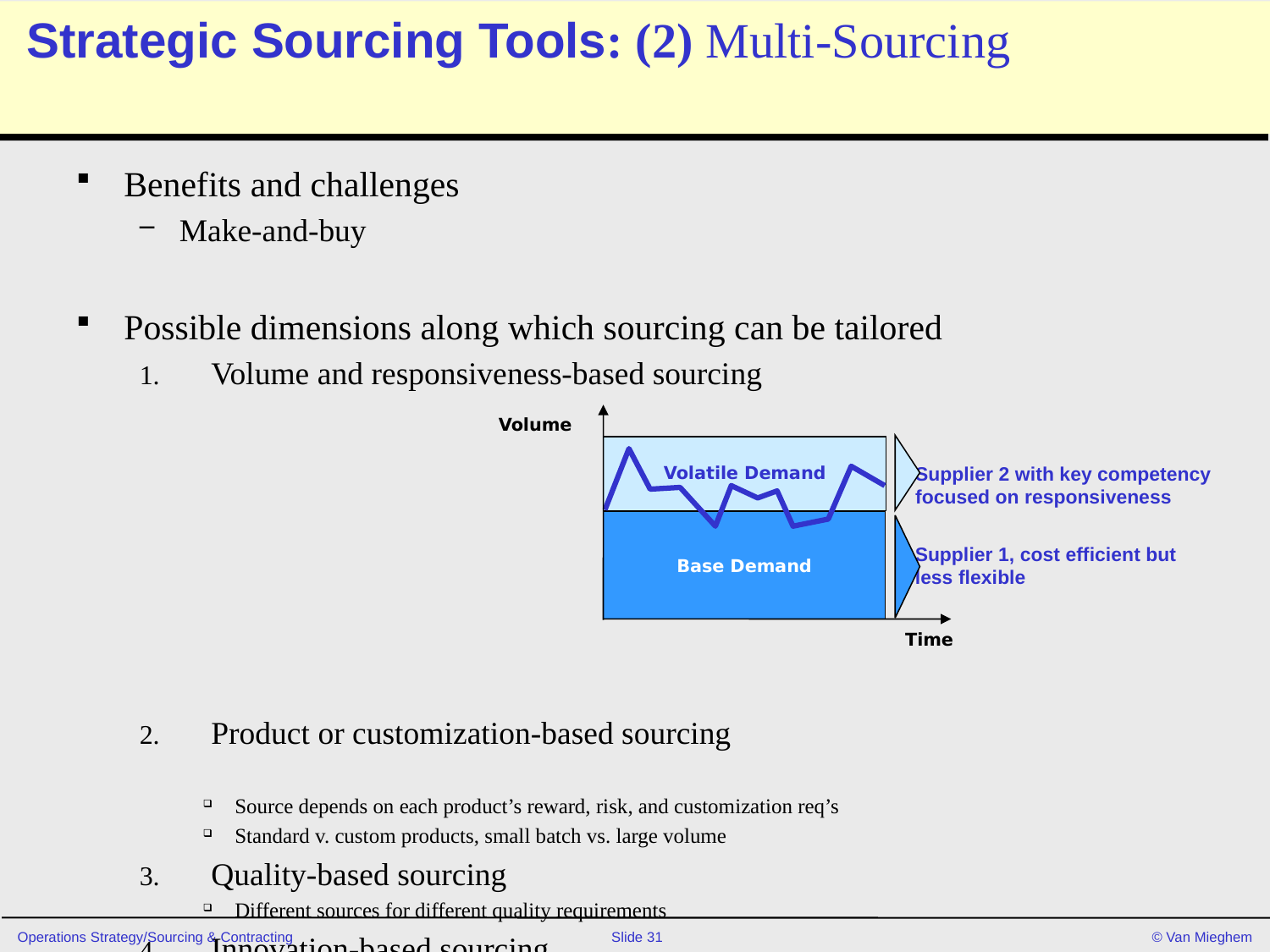

# Strategic Sourcing Tools: (2) Multi-Sourcing
Benefits and challenges
Make-and-buy

Possible dimensions along which sourcing can be tailored
Volume and responsiveness-based sourcing

Product or customization-based sourcing

Source depends on each product’s reward, risk, and customization req’s
Standard v. custom products, small batch vs. large volume
Quality-based sourcing
Different sources for different quality requirements
Innovation-based sourcing
Different sources for new products v. older stabilized

Volume
Volatile Demand

Supplier 2 with key competency
focused on responsiveness

Base Demand

Supplier 1, cost efficient but
less flexible

Time